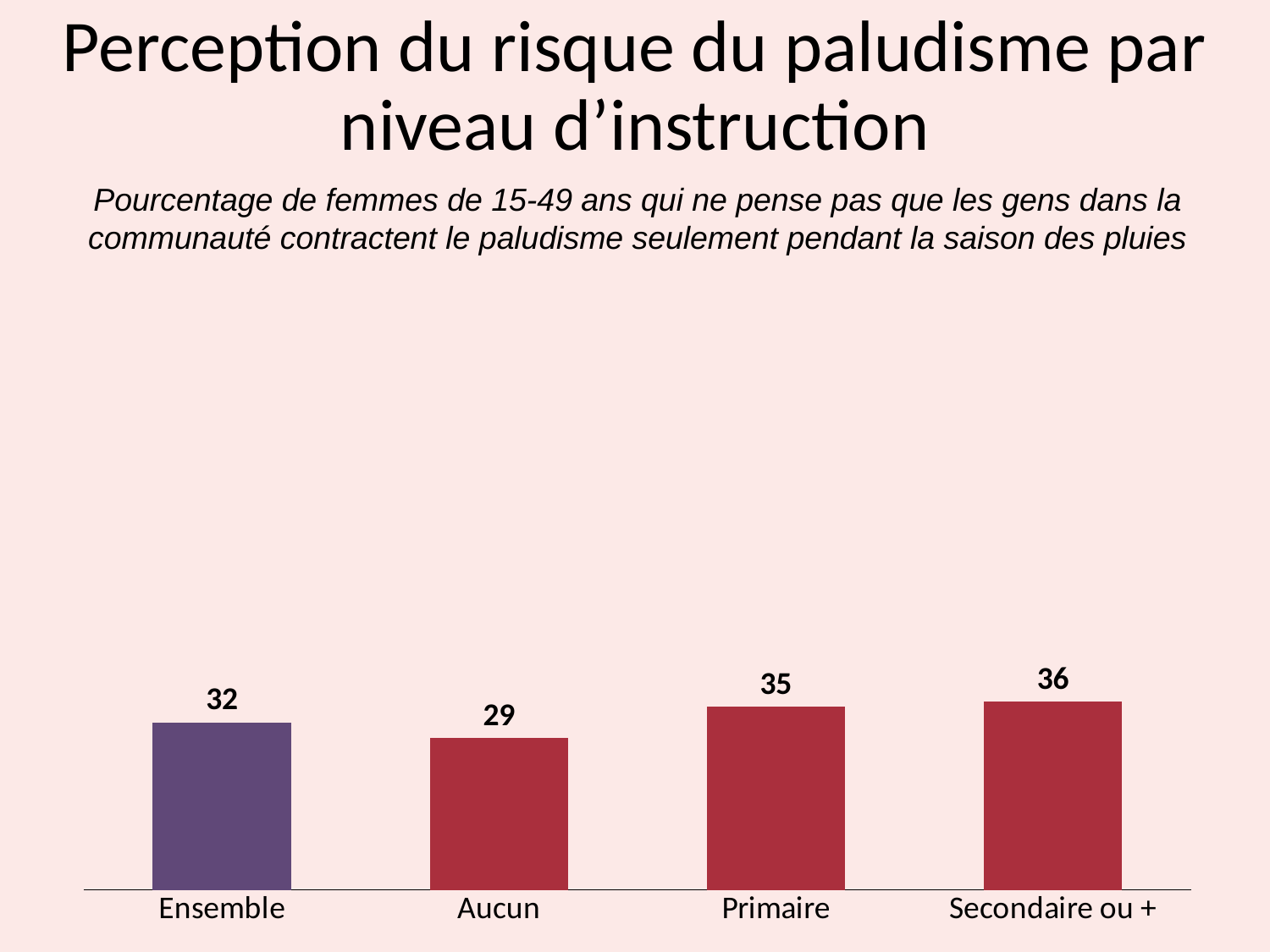

# Perception du risque du paludisme par niveau d’instruction
Pourcentage de femmes de 15-49 ans qui ne pense pas que les gens dans la communauté contractent le paludisme seulement pendant la saison des pluies

### Chart

| Category | Series 3 |
|---|---|
| Ensemble | 32.0 |
| Aucun | 29.0 |
| Primaire | 35.0 |
| Secondaire ou + | 36.0 |